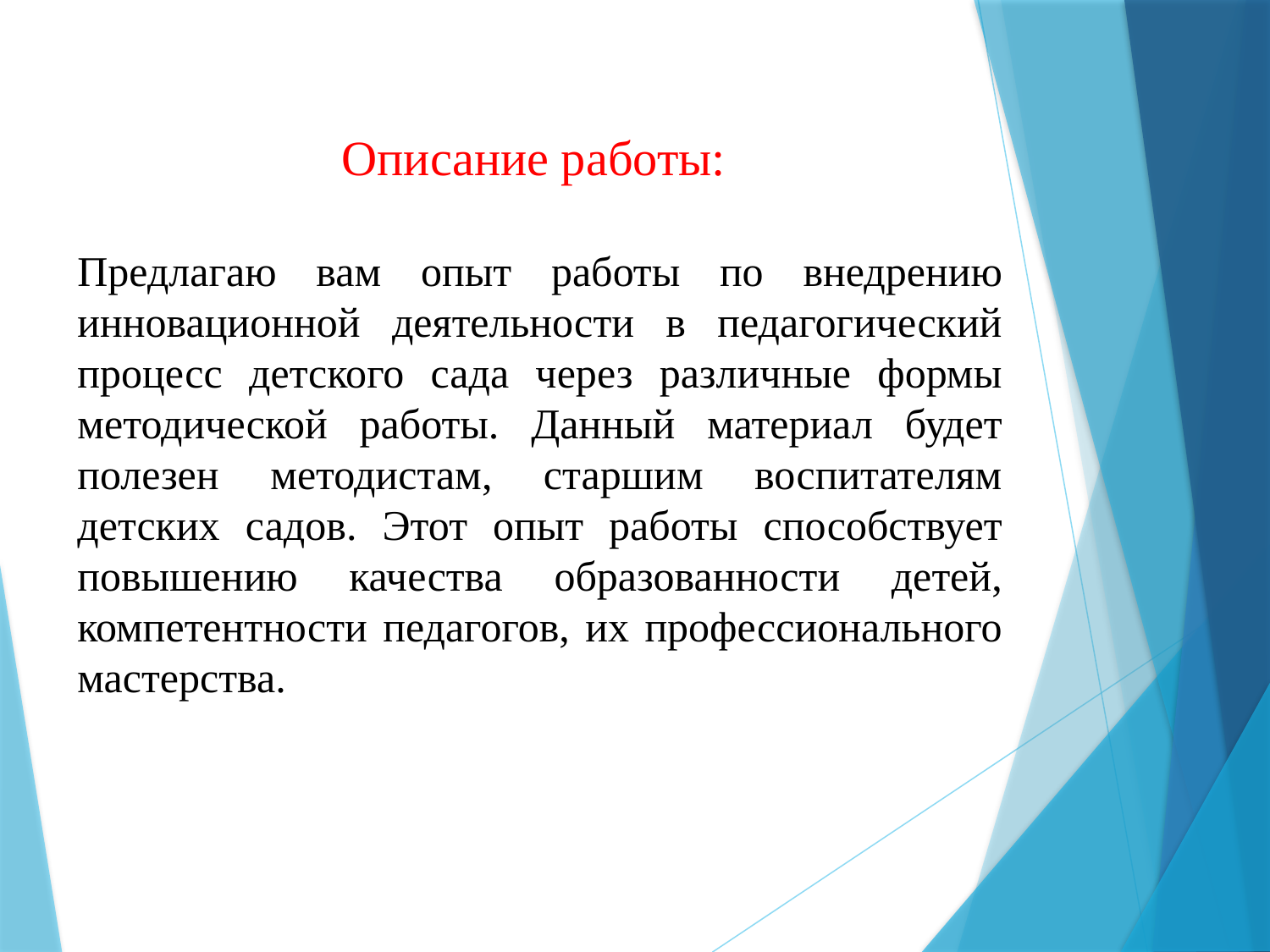

Описание работы:

Предлагаю вам опыт работы по внедрению инновационной деятельности в педагогический процесс детского сада через различные формы методической работы. Данный материал будет полезен методистам, старшим воспитателям детских садов. Этот опыт работы способствует повышению качества образованности детей, компетентности педагогов, их профессионального мастерства.